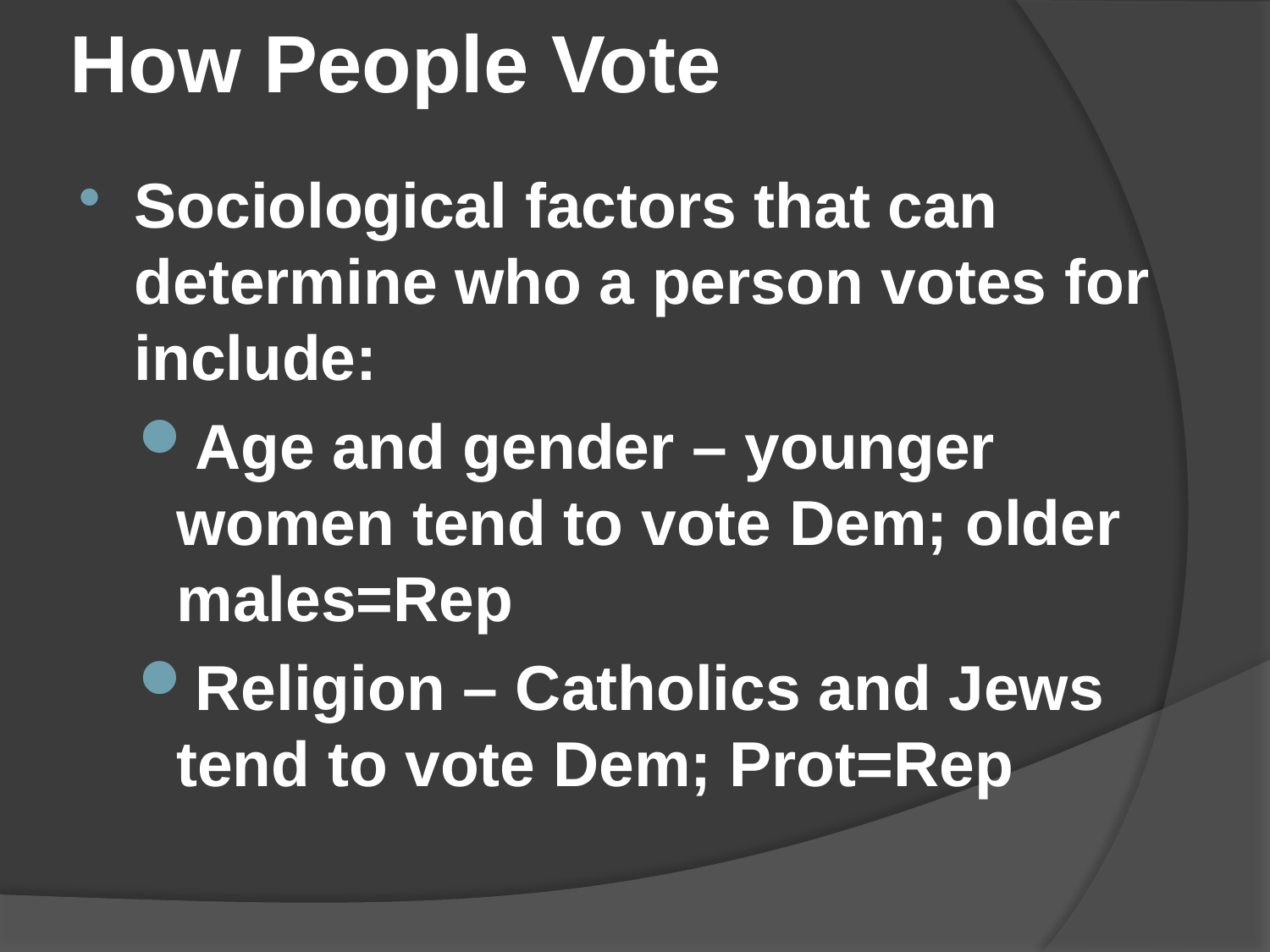

# How People Vote
Sociological factors that can determine who a person votes for include:
Age and gender – younger women tend to vote Dem; older males=Rep
Religion – Catholics and Jews tend to vote Dem; Prot=Rep